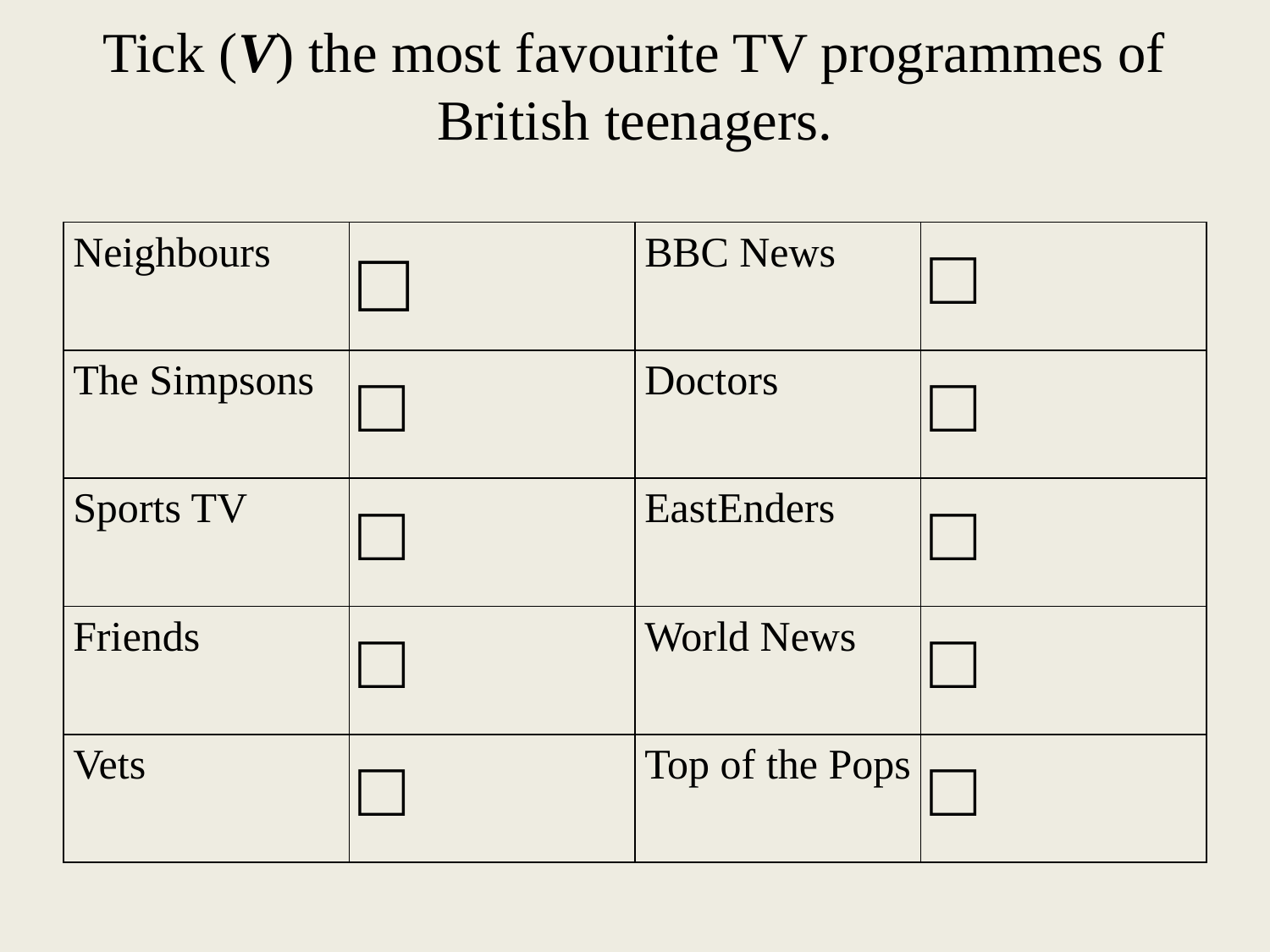

# Tick (V) the most favourite TV programmes of British teenagers.
| Neighbours | □ | BBC News | □ |
| --- | --- | --- | --- |
| The Simpsons | □ | Doctors | □ |
| Sports TV | □ | EastEnders | □ |
| Friends | □ | World News | □ |
| Vets | □ | Top of the Pops | □ |